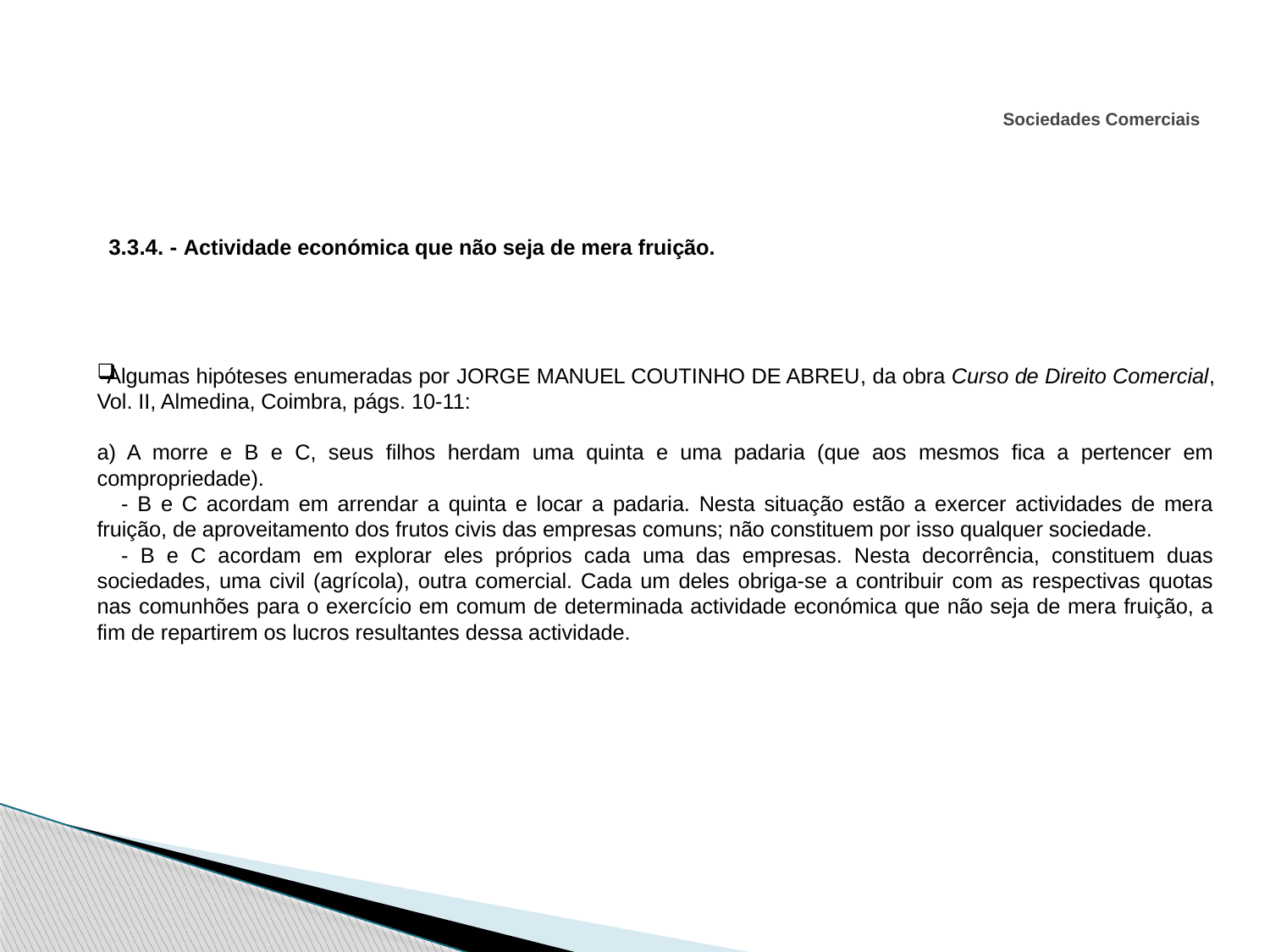

# Sociedades Comerciais
3.3.4. - Actividade económica que não seja de mera fruição.

 Algumas hipóteses enumeradas por Jorge Manuel Coutinho de Abreu, da obra Curso de Direito Comercial, Vol. II, Almedina, Coimbra, págs. 10-11:

a) A morre e B e C, seus filhos herdam uma quinta e uma padaria (que aos mesmos fica a pertencer em compropriedade).
	- B e C acordam em arrendar a quinta e locar a padaria. Nesta situação estão a exercer actividades de mera fruição, de aproveitamento dos frutos civis das empresas comuns; não constituem por isso qualquer sociedade.
	- B e C acordam em explorar eles próprios cada uma das empresas. Nesta decorrência, constituem duas sociedades, uma civil (agrícola), outra comercial. Cada um deles obriga-se a contribuir com as respectivas quotas nas comunhões para o exercício em comum de determinada actividade económica que não seja de mera fruição, a fim de repartirem os lucros resultantes dessa actividade.